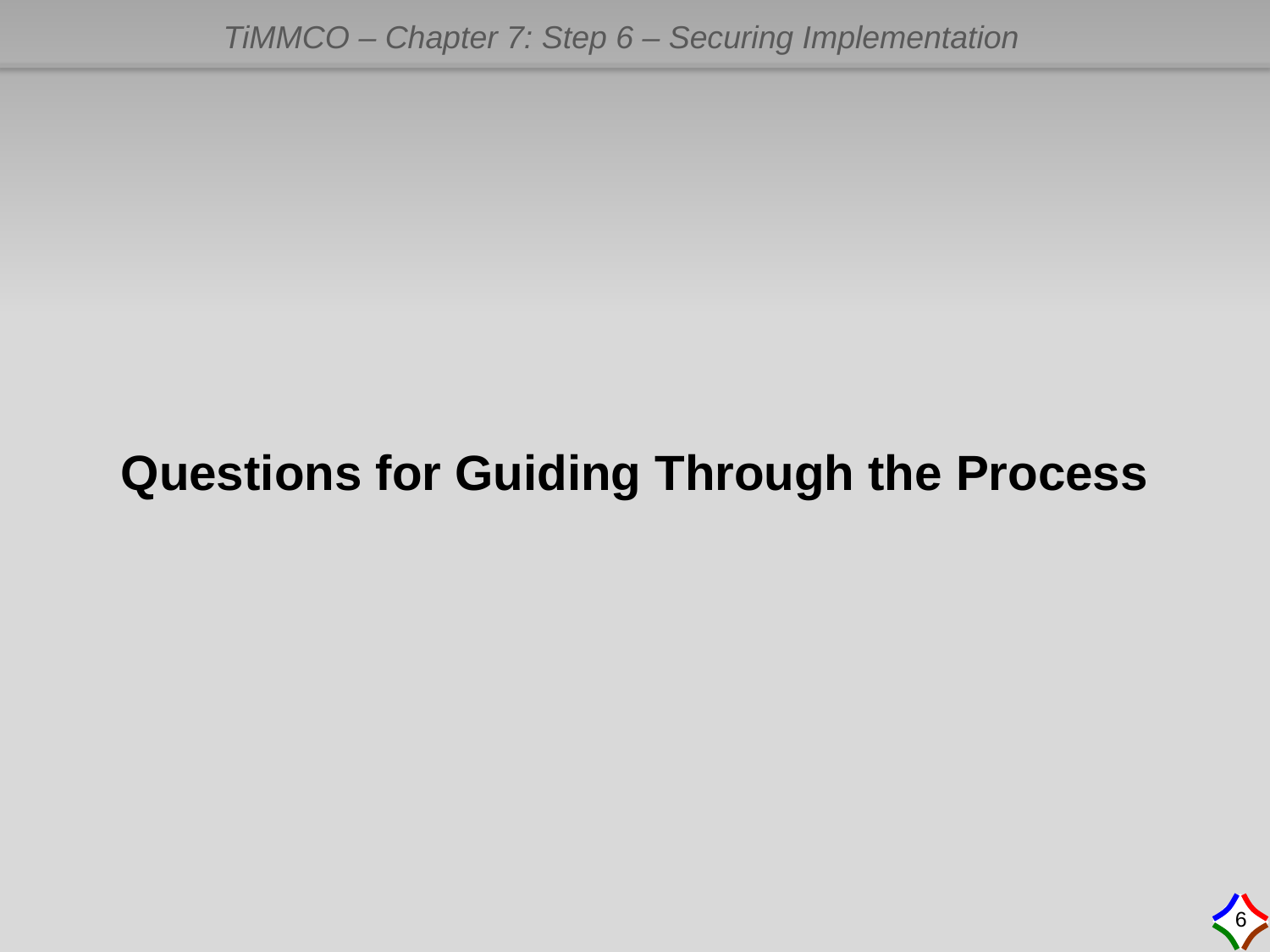

Questions for Guiding Through the Process
6